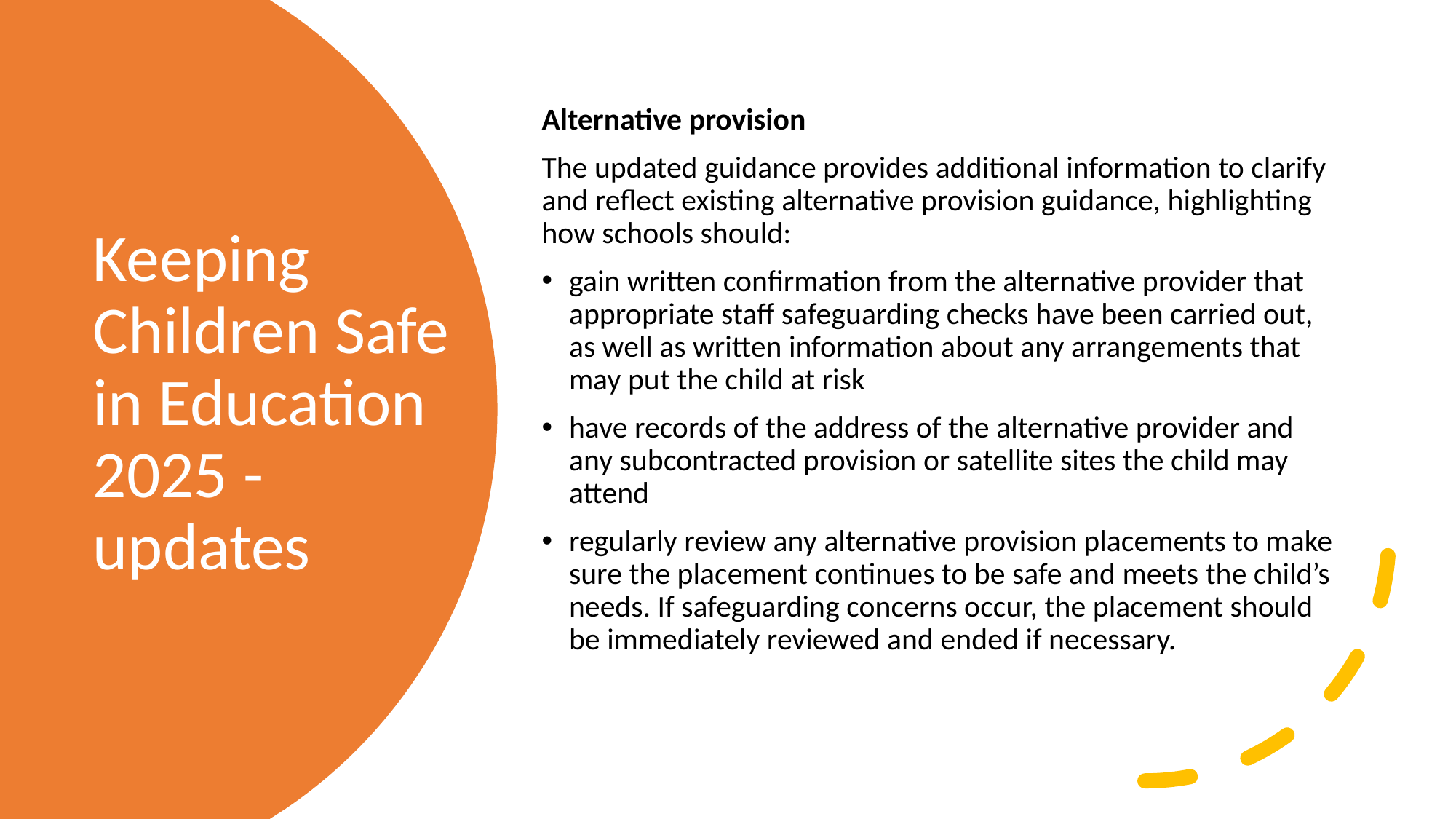

Alternative provision
The updated guidance provides additional information to clarify and reflect existing alternative provision guidance, highlighting how schools should:
gain written confirmation from the alternative provider that appropriate staff safeguarding checks have been carried out, as well as written information about any arrangements that may put the child at risk
have records of the address of the alternative provider and any subcontracted provision or satellite sites the child may attend
regularly review any alternative provision placements to make sure the placement continues to be safe and meets the child’s needs. If safeguarding concerns occur, the placement should be immediately reviewed and ended if necessary.

# Keeping Children Safe in Education 2025 - updates